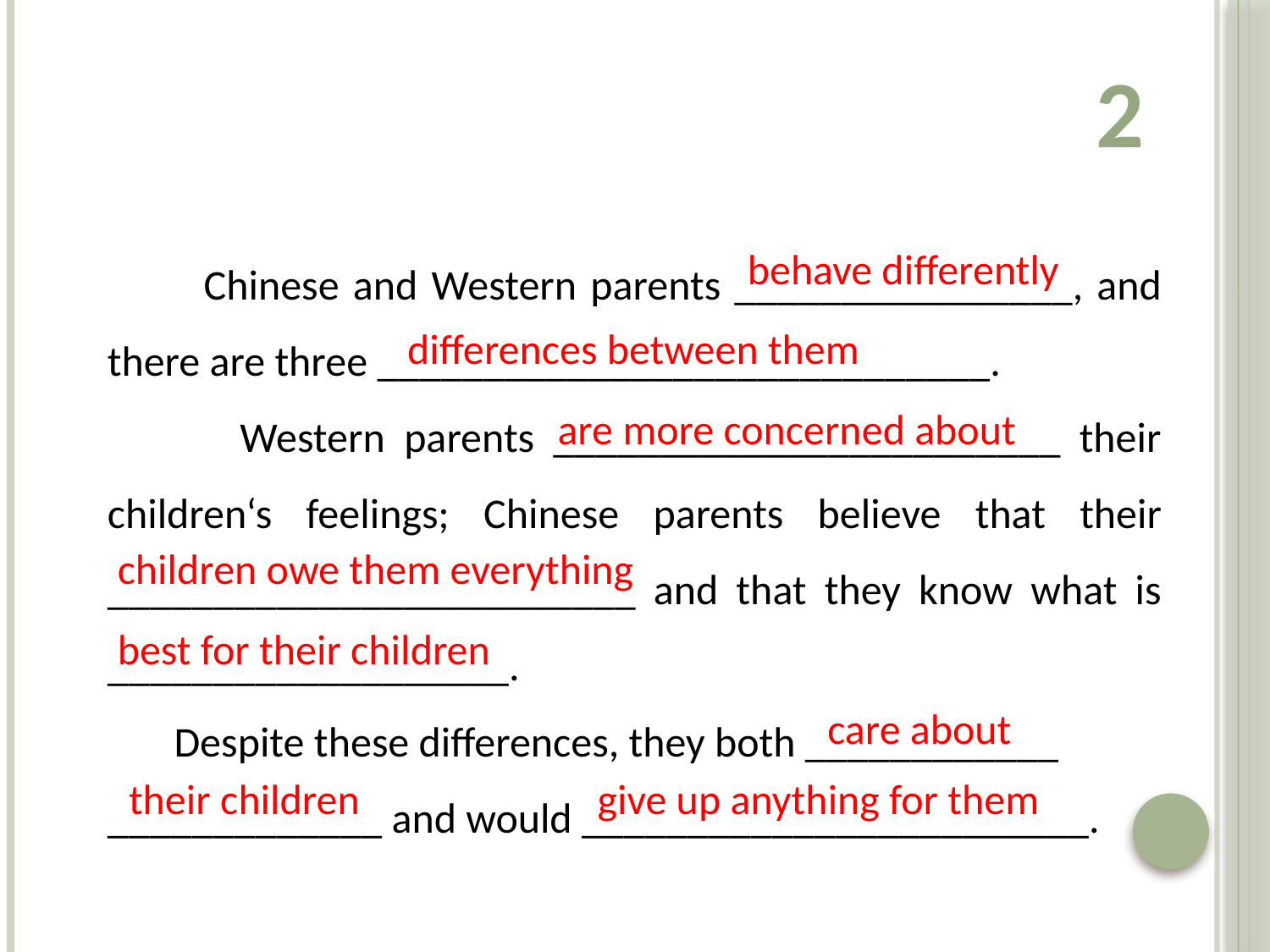

2
       Chinese and Western parents ________________, and there are three _____________________________.
       Western parents ________________________ their children‘s feelings; Chinese parents believe that their _________________________ and that they know what is ___________________.
       Despite these differences, they both ____________
_____________ and would ________________________.
behave differently
differences between them
are more concerned about
children owe them everything
best for their children
care about
their children
give up anything for them